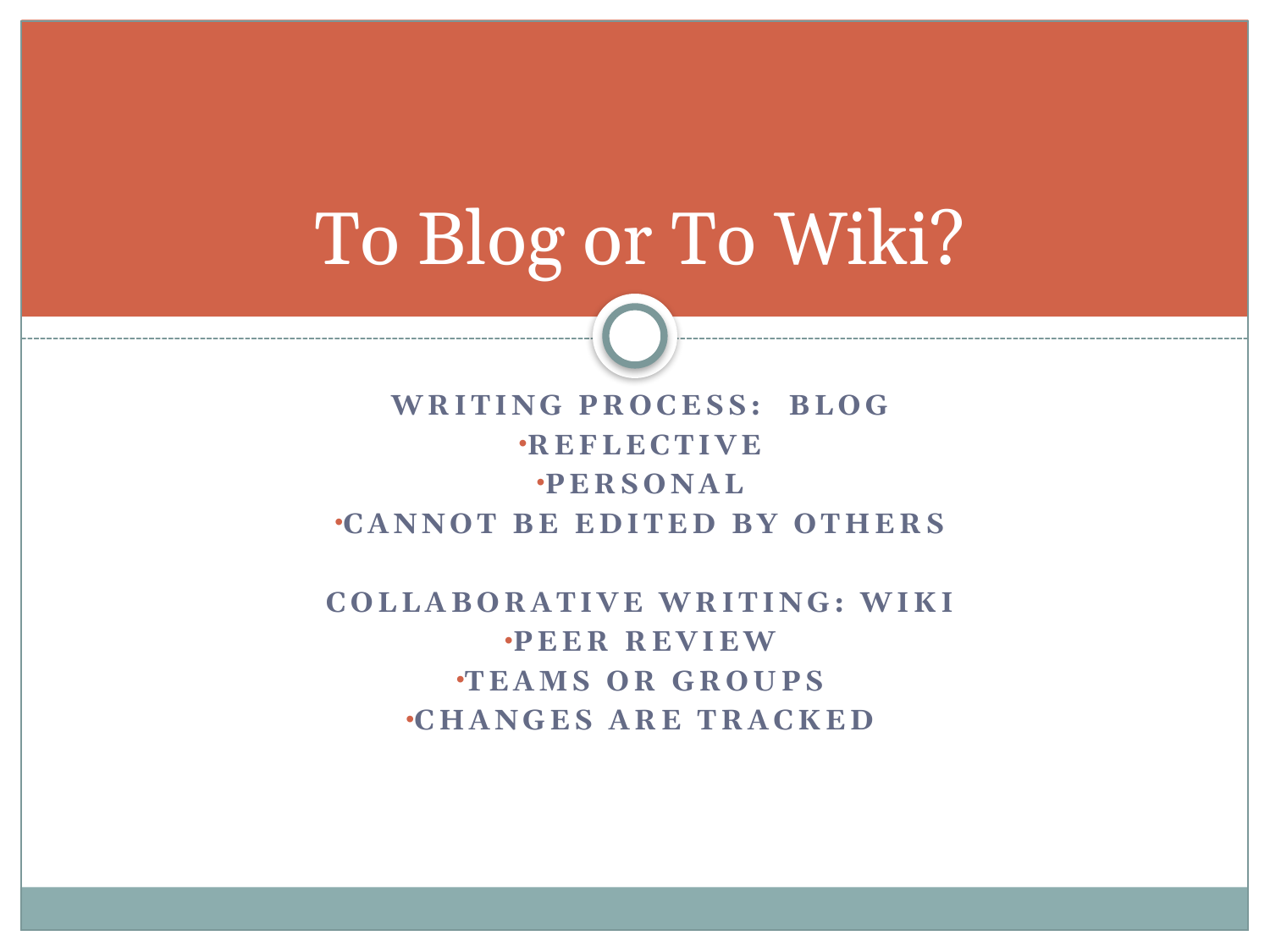

# To Blog or To Wiki?
Writing process:  Blog
Reflective
Personal
Cannot be edited by others

Collaborative writing: wiki
Peer review
Teams or groups
Changes are tracked